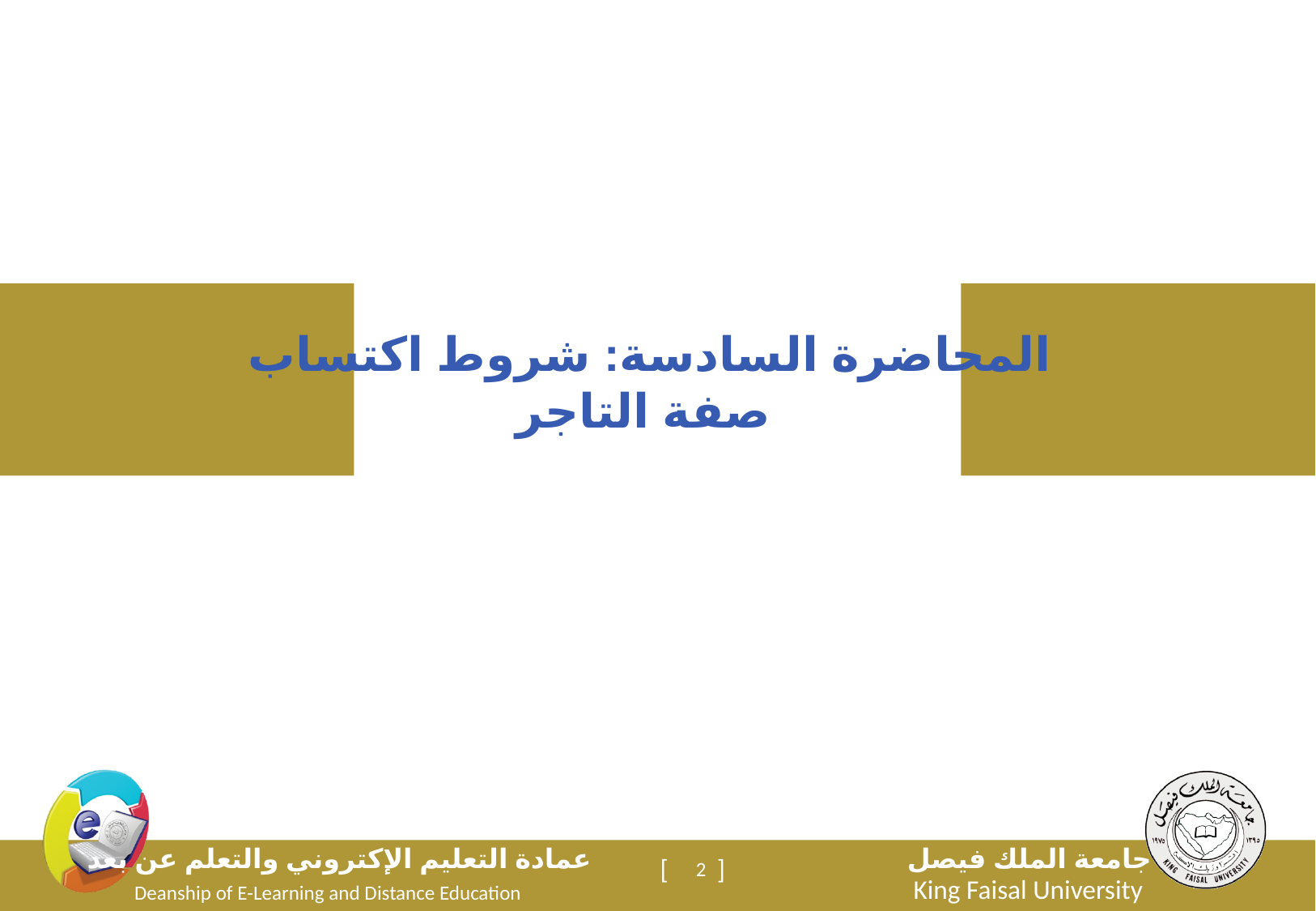

# المحاضرة السادسة: شروط اكتساب صفة التاجر
2